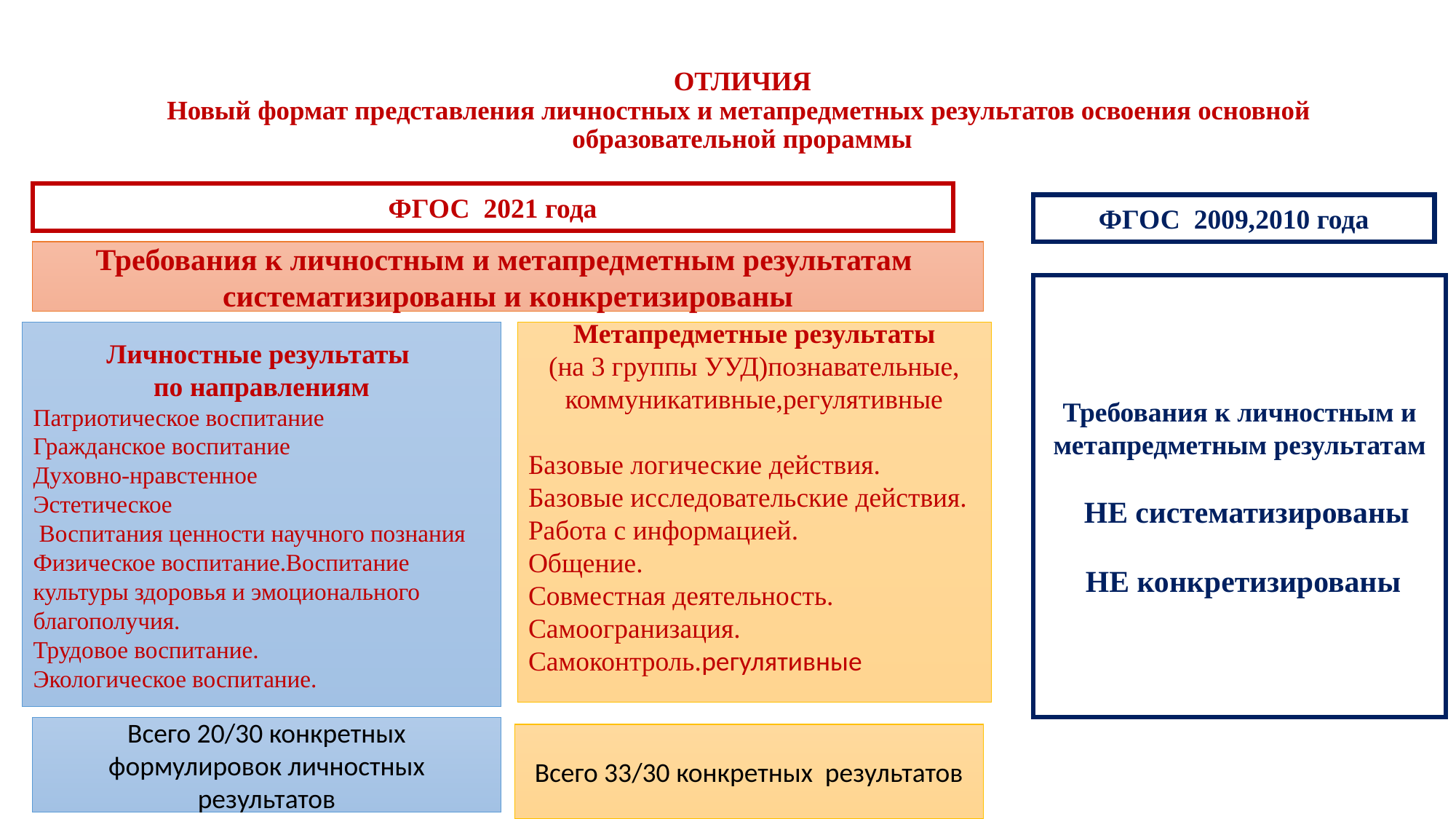

# ОТЛИЧИЯ Новый формат представления личностных и метапредметных результатов освоения основной  образовательной прораммы
ФГОС  2021 года
ФГОС  2009,2010 года
Требования к личностным и метапредметным результатам  систематизированы и конкретизированы
Требования к личностным и метапредметным результатам

   НЕ систематизированы

 НЕ конкретизированы
Личностные результаты
по направлениям
Патриотическое воспитание
Гражданское воспитание
Духовно-нравстенное
Эстетическое
 Воспитания ценности научного познания
Физическое воспитание.Воспитание культуры здоровья и эмоционального благополучия.
Трудовое воспитание.
Экологическое воспитание.
Метапредметные результаты
(на 3 группы УУД)познавательные,
коммуникативные,регулятивные

Базовые логические действия.
Базовые исследовательские действия.
Работа с информацией.
Общение.
Совместная деятельность.
Самоогранизация.
Самоконтроль.регулятивные

Всего 20/30 конкретных формулировок личностных результатов
Всего 33/30 конкретных  результатов